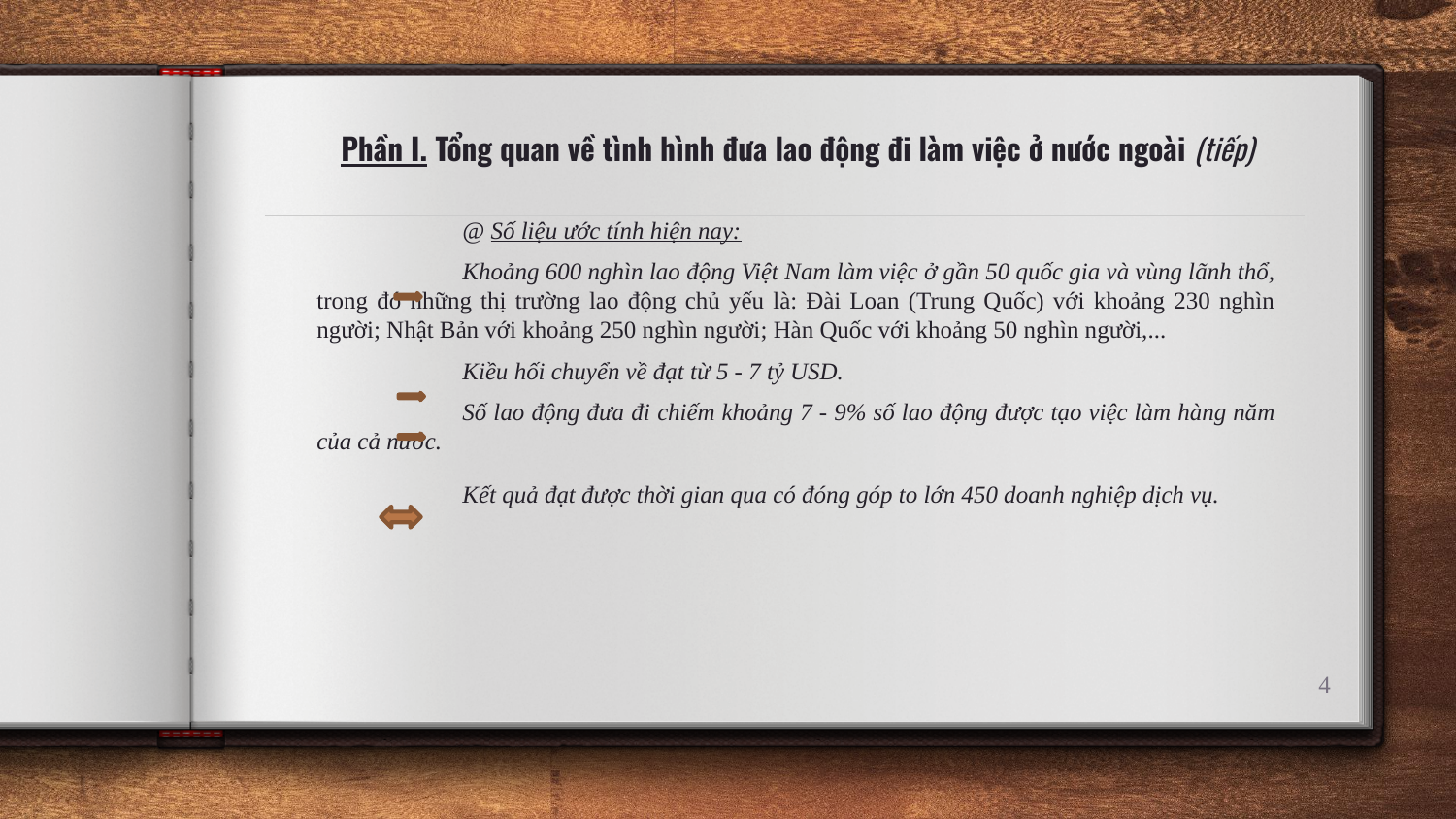

# Phần I. Tổng quan về tình hình đưa lao động đi làm việc ở nước ngoài (tiếp)
	@ Số liệu ước tính hiện nay:
	Khoảng 600 nghìn lao động Việt Nam làm việc ở gần 50 quốc gia và vùng lãnh thổ, trong đó những thị trường lao động chủ yếu là: Đài Loan (Trung Quốc) với khoảng 230 nghìn người; Nhật Bản với khoảng 250 nghìn người; Hàn Quốc với khoảng 50 nghìn người,...
	Kiều hối chuyển về đạt từ 5 - 7 tỷ USD.
	Số lao động đưa đi chiếm khoảng 7 - 9% số lao động được tạo việc làm hàng năm của cả nước.
	Kết quả đạt được thời gian qua có đóng góp to lớn 450 doanh nghiệp dịch vụ.

4